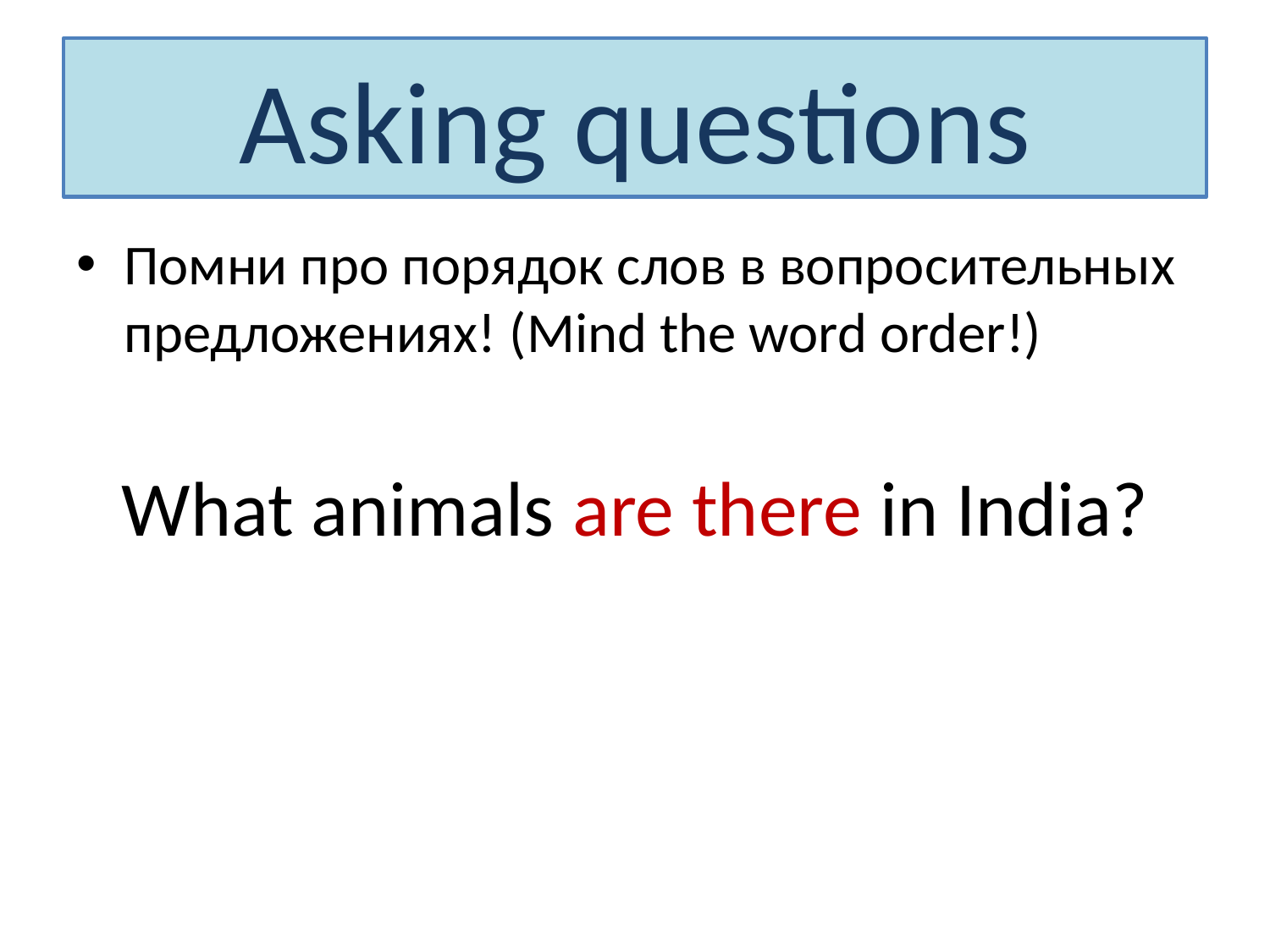

# Asking questions
Помни про порядок слов в вопросительных предложениях! (Mind the word order!)

What animals are there in India?